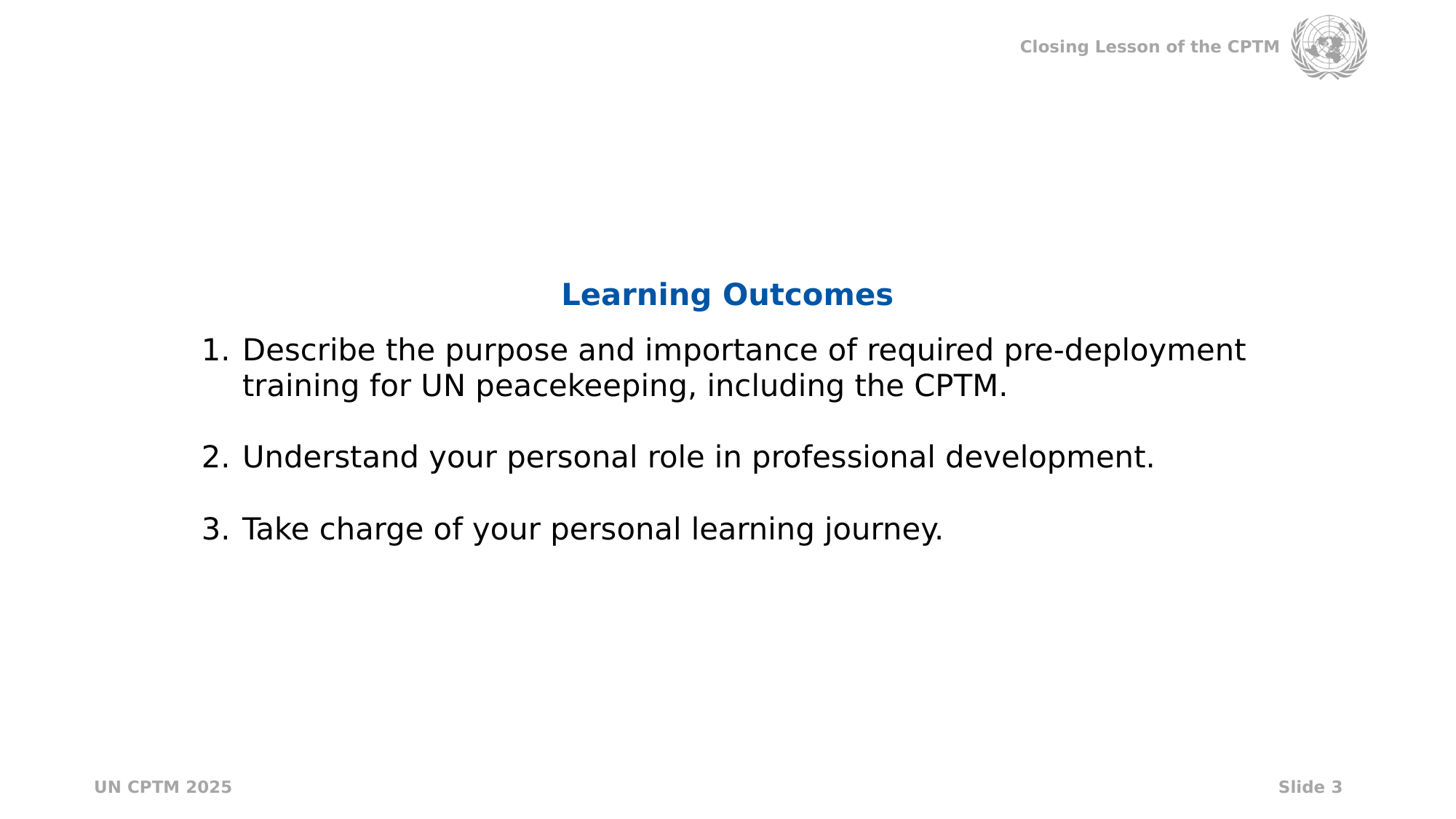

| Learning Outcomes |
| --- |
| Describe the purpose and importance of required pre-deployment training for UN peacekeeping, including the CPTM. Understand your personal role in professional development. Take charge of your personal learning journey. |